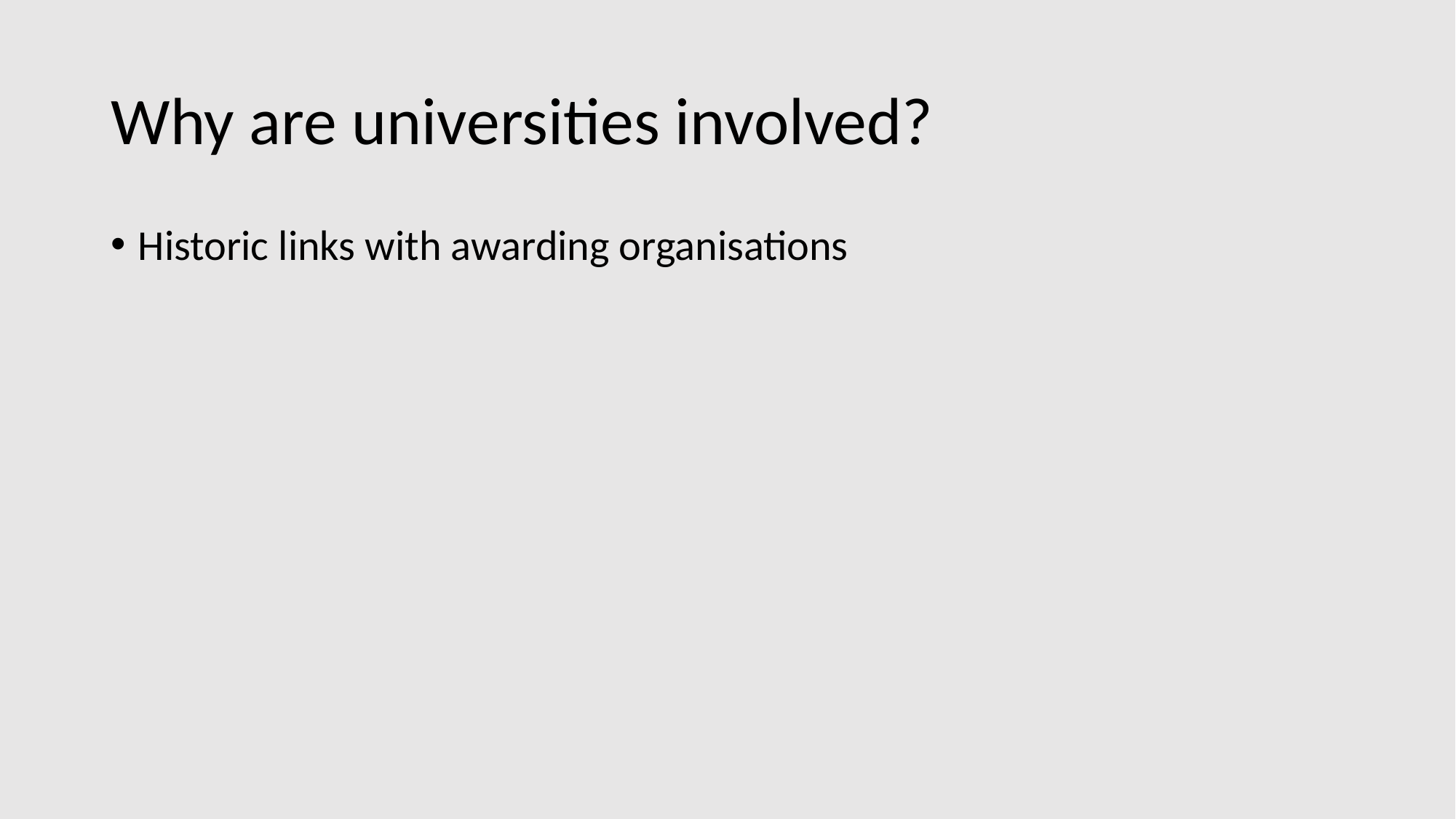

# Why are universities involved?
Historic links with awarding organisations